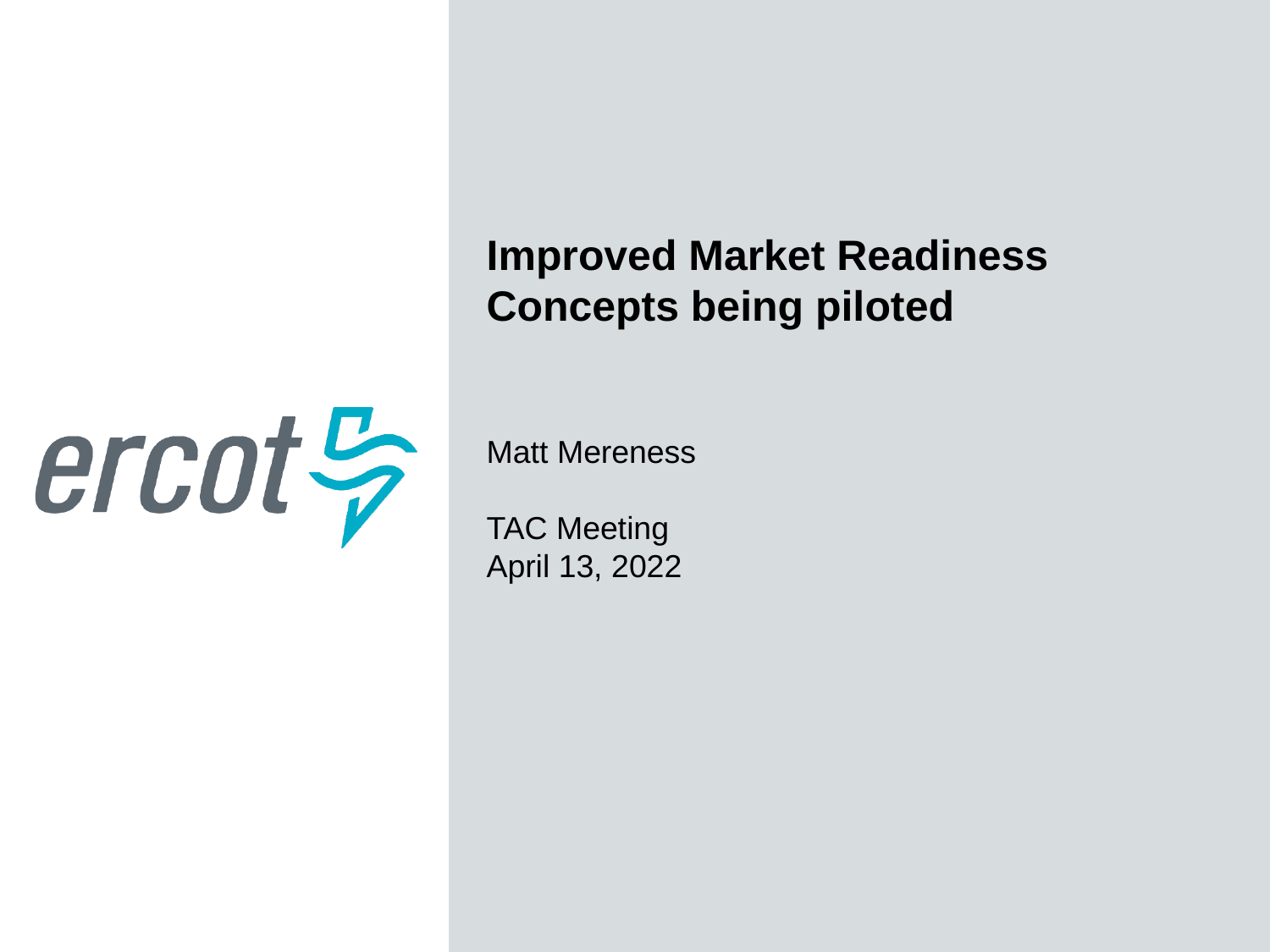

Improved Market Readiness Concepts being piloted

Matt Mereness

TAC Meeting
April 13, 2022